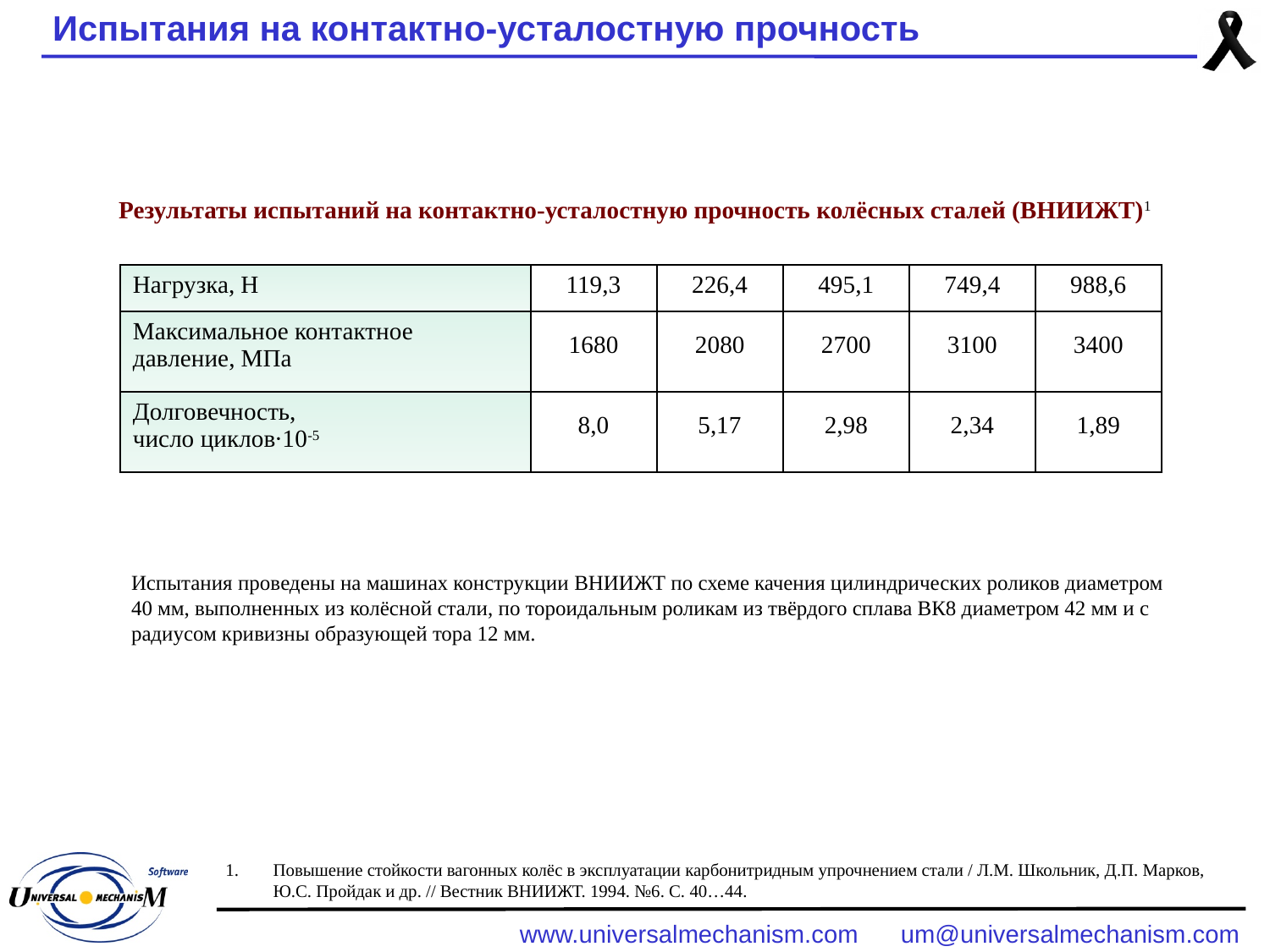

Испытания на контактно-усталостную прочность
Результаты испытаний на контактно-усталостную прочность колёсных сталей (ВНИИЖТ)1
| Нагрузка, Н | 119,3 | 226,4 | 495,1 | 749,4 | 988,6 |
| --- | --- | --- | --- | --- | --- |
| Максимальное контактное давление, МПа | 1680 | 2080 | 2700 | 3100 | 3400 |
| Долговечность, число циклов·10-5 | 8,0 | 5,17 | 2,98 | 2,34 | 1,89 |
Испытания проведены на машинах конструкции ВНИИЖТ по схеме качения цилиндрических роликов диаметром 40 мм, выполненных из колёсной стали, по тороидальным роликам из твёрдого сплава ВК8 диаметром 42 мм и с радиусом кривизны образующей тора 12 мм.
Повышение стойкости вагонных колёс в эксплуатации карбонитридным упрочнением стали / Л.М. Школьник, Д.П. Марков, Ю.С. Пройдак и др. // Вестник ВНИИЖТ. 1994. №6. С. 40…44.